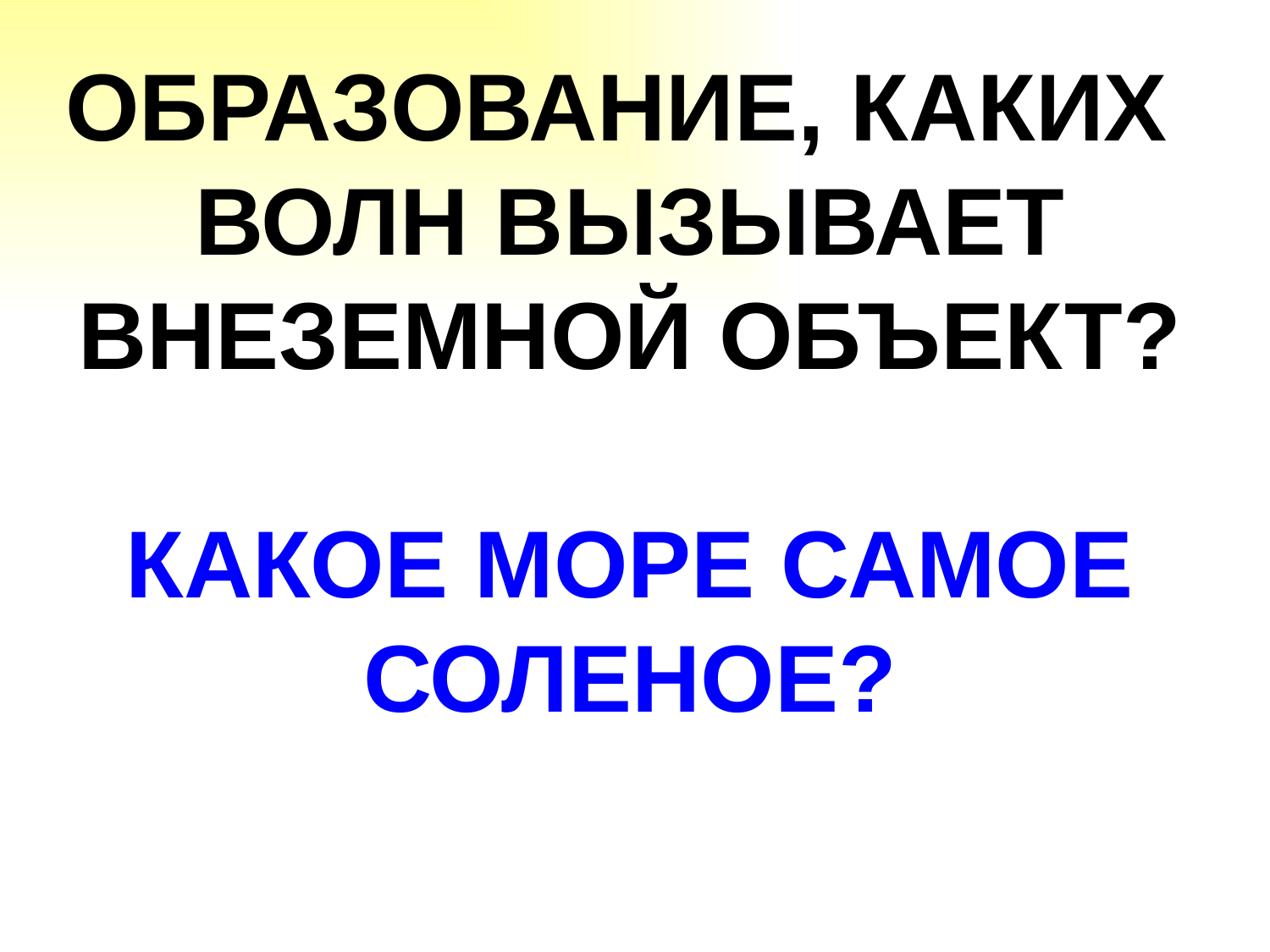

Образование, каких
волн вызывает внеземной объект?

Какое море самое соленое?